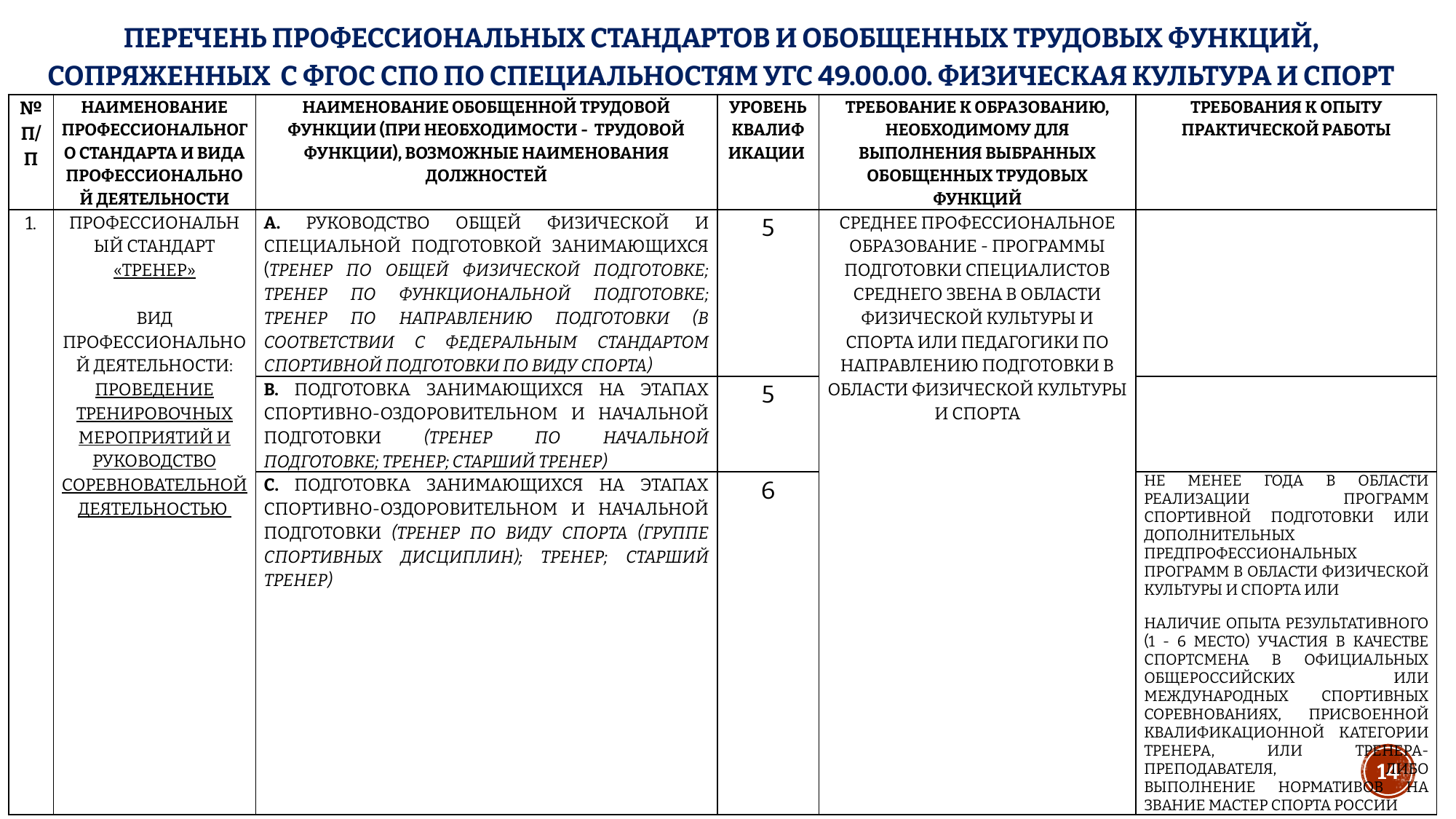

# Перечень профессиональных стандартов и обобщенных трудовых функций, сопряженных  с ФГОС СПО по специальностям УГС 49.00.00. Физическая культура и спорт
| № п/п | Наименование профессионального стандарта и вида профессиональной деятельности | Наименование обобщенной трудовой функции (при необходимости - трудовой функции), возможные наименования должностей | Уровень квалификации | Требование к образованию, необходимому для выполнения выбранных обобщенных трудовых функций | Требования к опыту практической работы |
| --- | --- | --- | --- | --- | --- |
| 1. | Профессиональный стандарт «Тренер» Вид профессиональной деятельности: Проведение тренировочных мероприятий и руководство соревновательной деятельностью | А. Руководство общей физической и специальной подготовкой занимающихся (тренер по общей физической подготовке; тренер по функциональной подготовке; тренер по направлению подготовки (в соответствии с федеральным стандартом спортивной подготовки по виду спорта) | 5 | Среднее профессиональное образование - программы подготовки специалистов среднего звена в области физической культуры и спорта или педагогики по направлению подготовки в области физической культуры и спорта |  |
|  |  | В. Подготовка занимающихся на этапах спортивно-оздоровительном и начальной подготовки (тренер по начальной подготовке; тренер; старший тренер) | 5 |  |  |
|  |  | С. Подготовка занимающихся на этапах спортивно-оздоровительном и начальной подготовки (тренер по виду спорта (группе спортивных дисциплин); тренер; старший тренер) | 6 |  | Не менее года в области реализации программ спортивной подготовки или дополнительных предпрофессиональных программ в области физической культуры и спорта или Наличие опыта результативного (1 - 6 место) участия в качестве спортсмена в официальных общероссийских или международных спортивных соревнованиях, присвоенной квалификационной категории тренера, или тренера-преподавателя, либо выполнение нормативов на звание мастер спорта России |
14